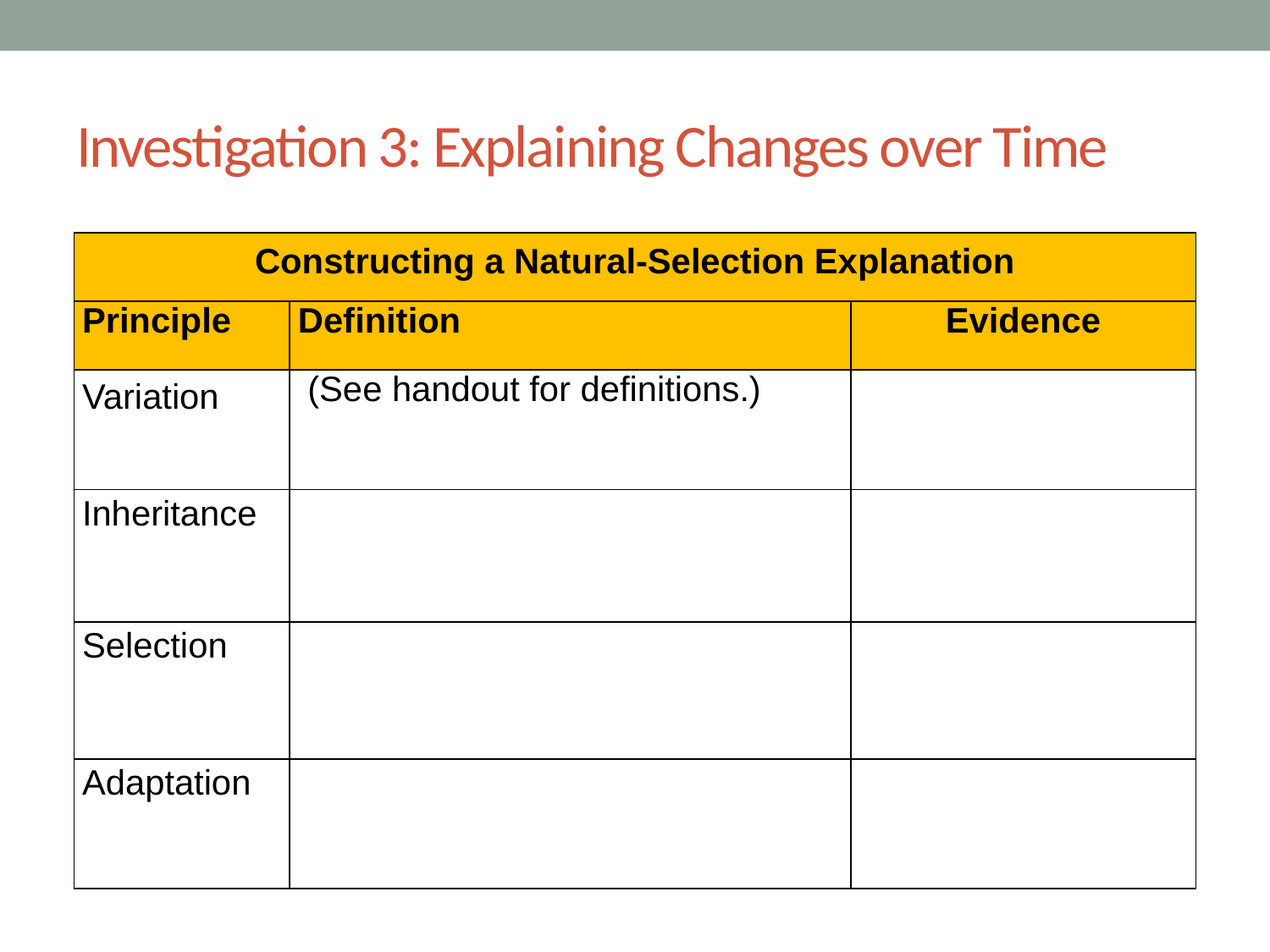

# Investigation 3: Explaining Changes over Time
| Constructing a Natural-Selection Explanation |  |  |
| --- | --- | --- |
| Principle | Definition | Evidence |
| Variation | (See handout for definitions.) |  |
| Inheritance |  |  |
| Selection |  |  |
| Adaptation |  |  |